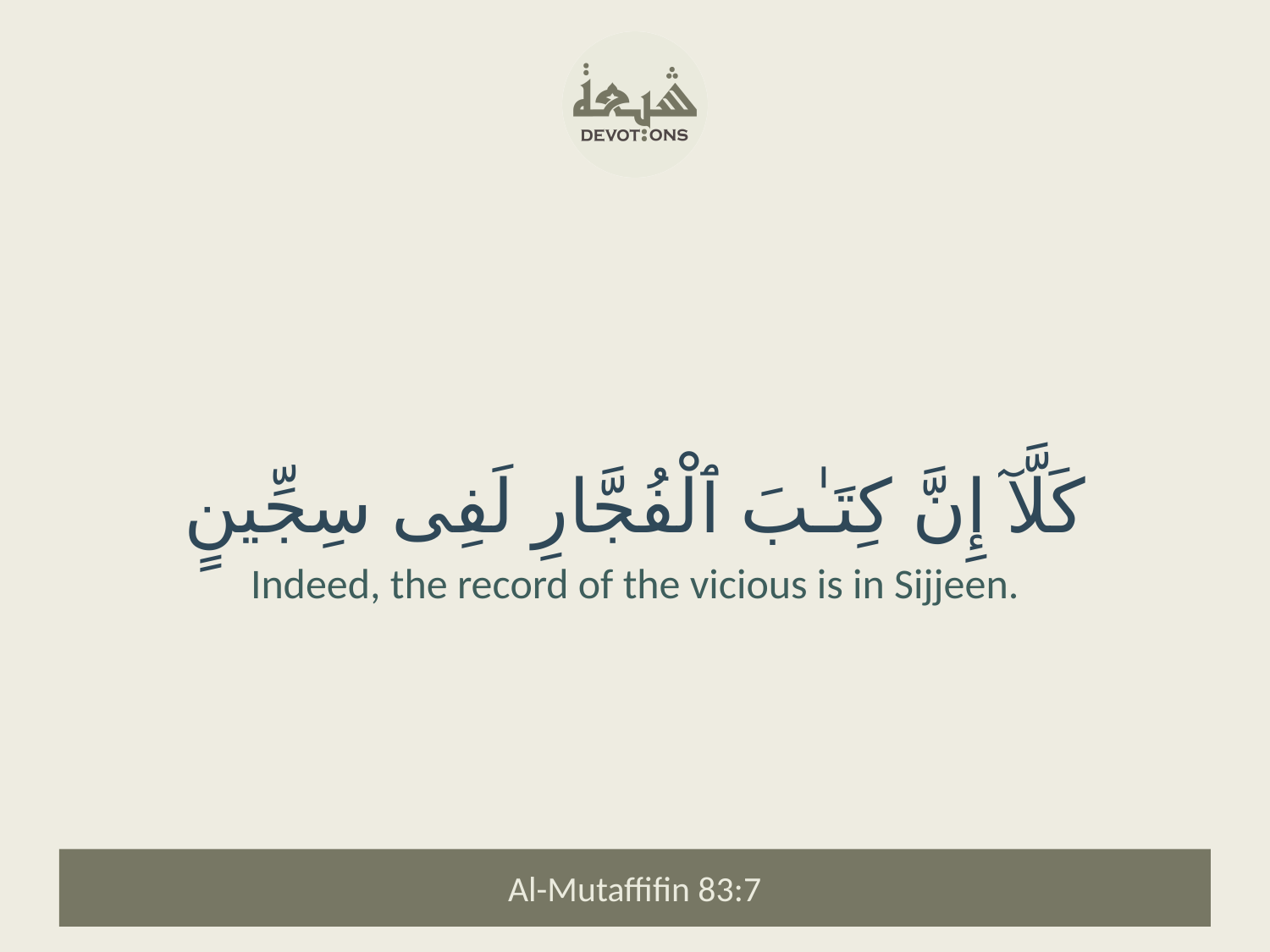

كَلَّآ إِنَّ كِتَـٰبَ ٱلْفُجَّارِ لَفِى سِجِّينٍ
Indeed, the record of the vicious is in Sijjeen.
Al-Mutaffifin 83:7